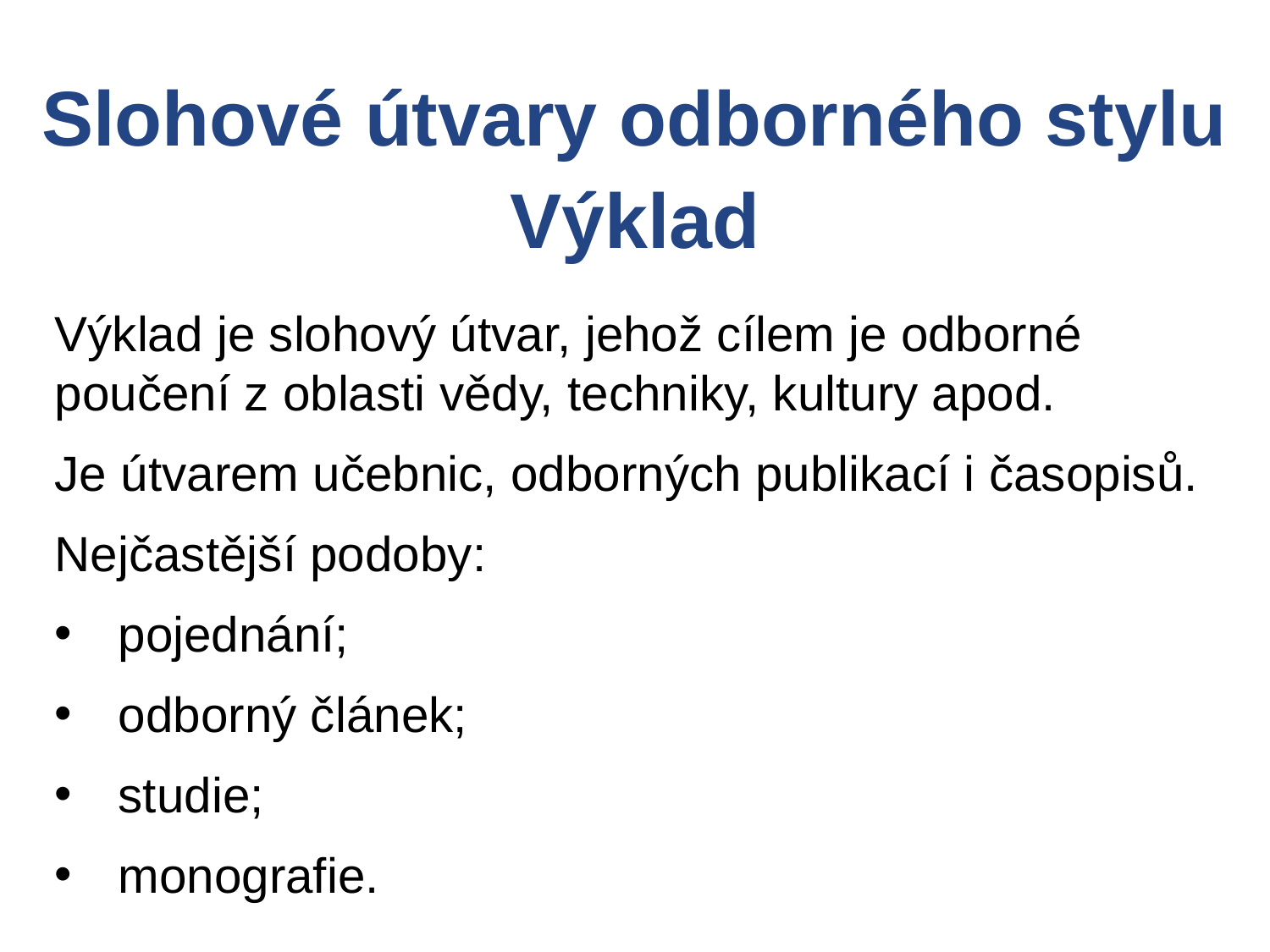

Slohové útvary odborného stylu
Výklad
Výklad je slohový útvar, jehož cílem je odborné poučení z oblasti vědy, techniky, kultury apod.
Je útvarem učebnic, odborných publikací i časopisů.
Nejčastější podoby:
pojednání;
odborný článek;
studie;
monografie.